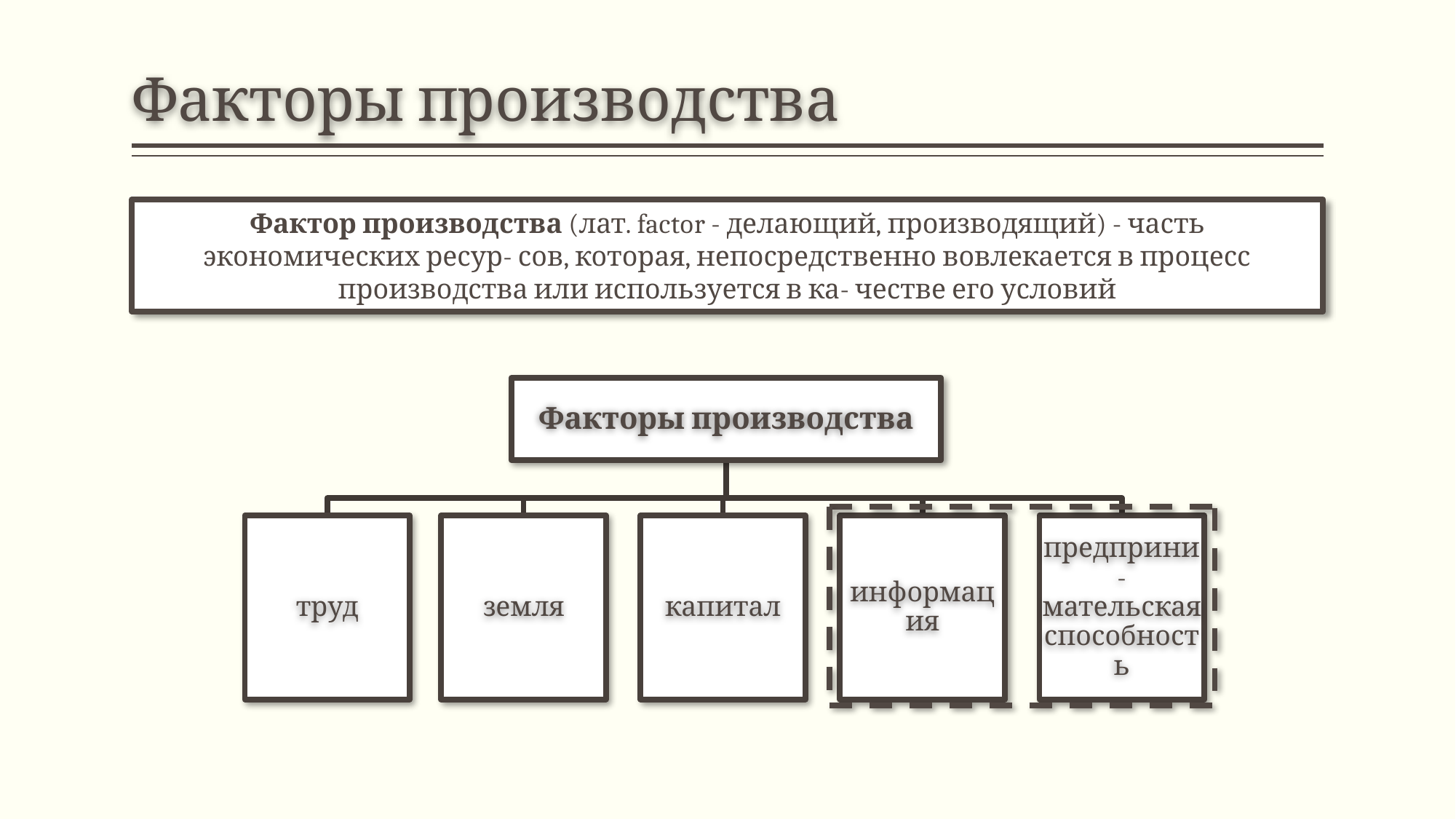

# Факторы производства
Фактор производства (лат. factor - делающий, производящий) - часть экономических ресур- сов, которая, непосредственно вовлекается в процесс производства или используется в ка- честве его условий

Факторы производства

труд

земля

капитал

информация

предприни-мательская способность